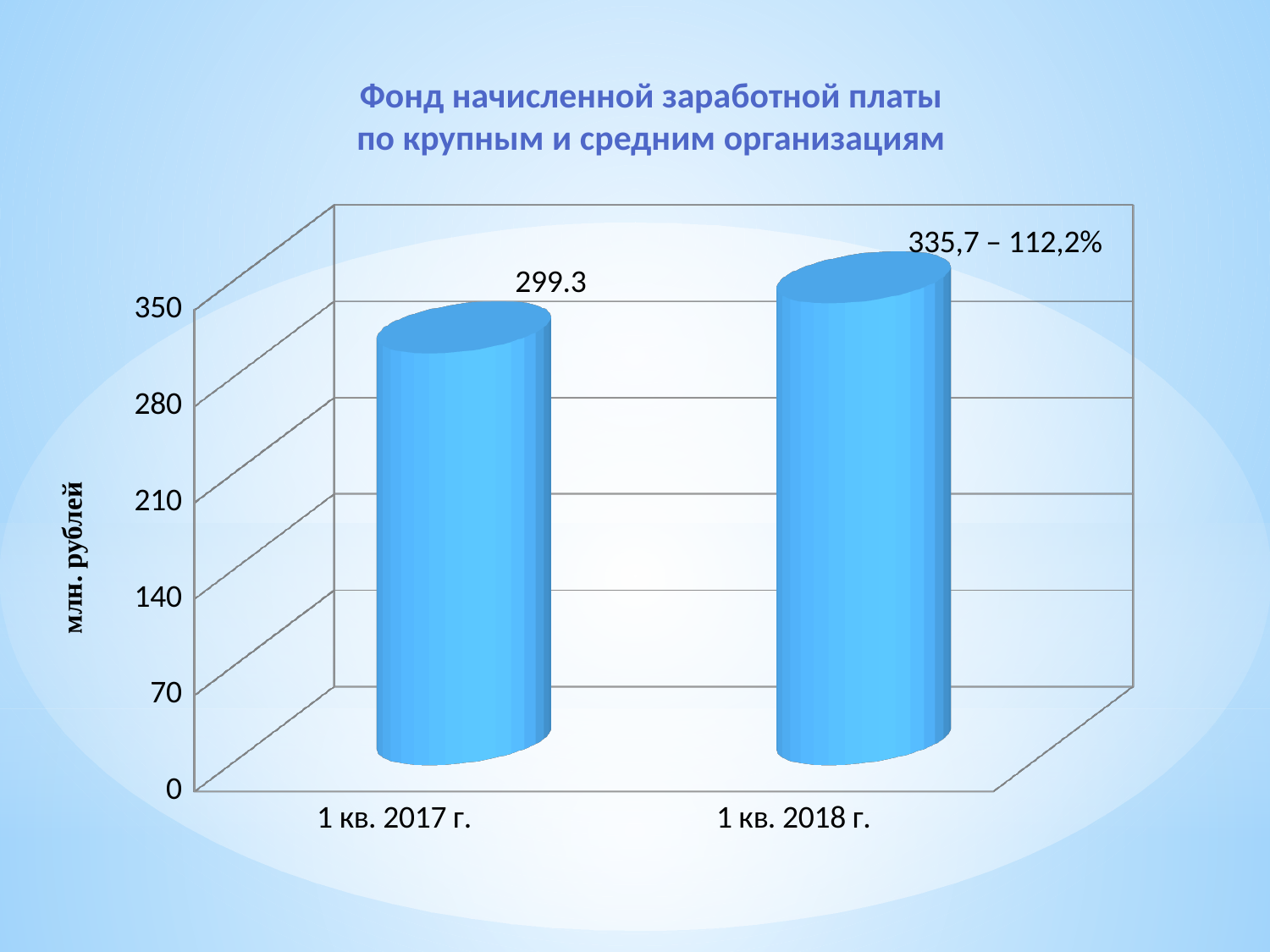

Фонд начисленной заработной платы
по крупным и средним организациям

[unsupported chart]

млн. рублей